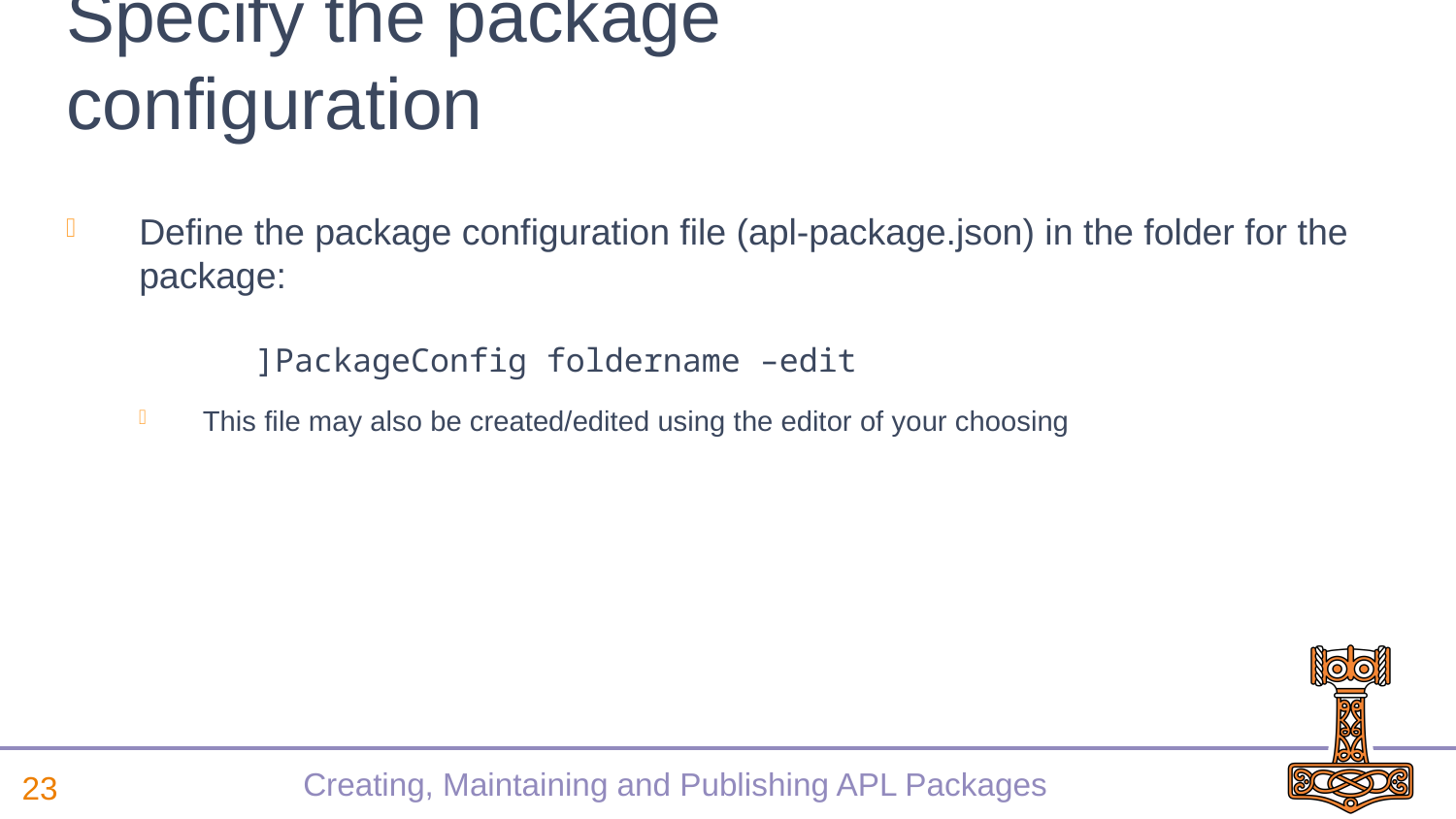

# Specify the package configuration
Define the package configuration file (apl-package.json) in the folder for the package:
      ]PackageConfig foldername –edit
This file may also be created/edited using the editor of your choosing